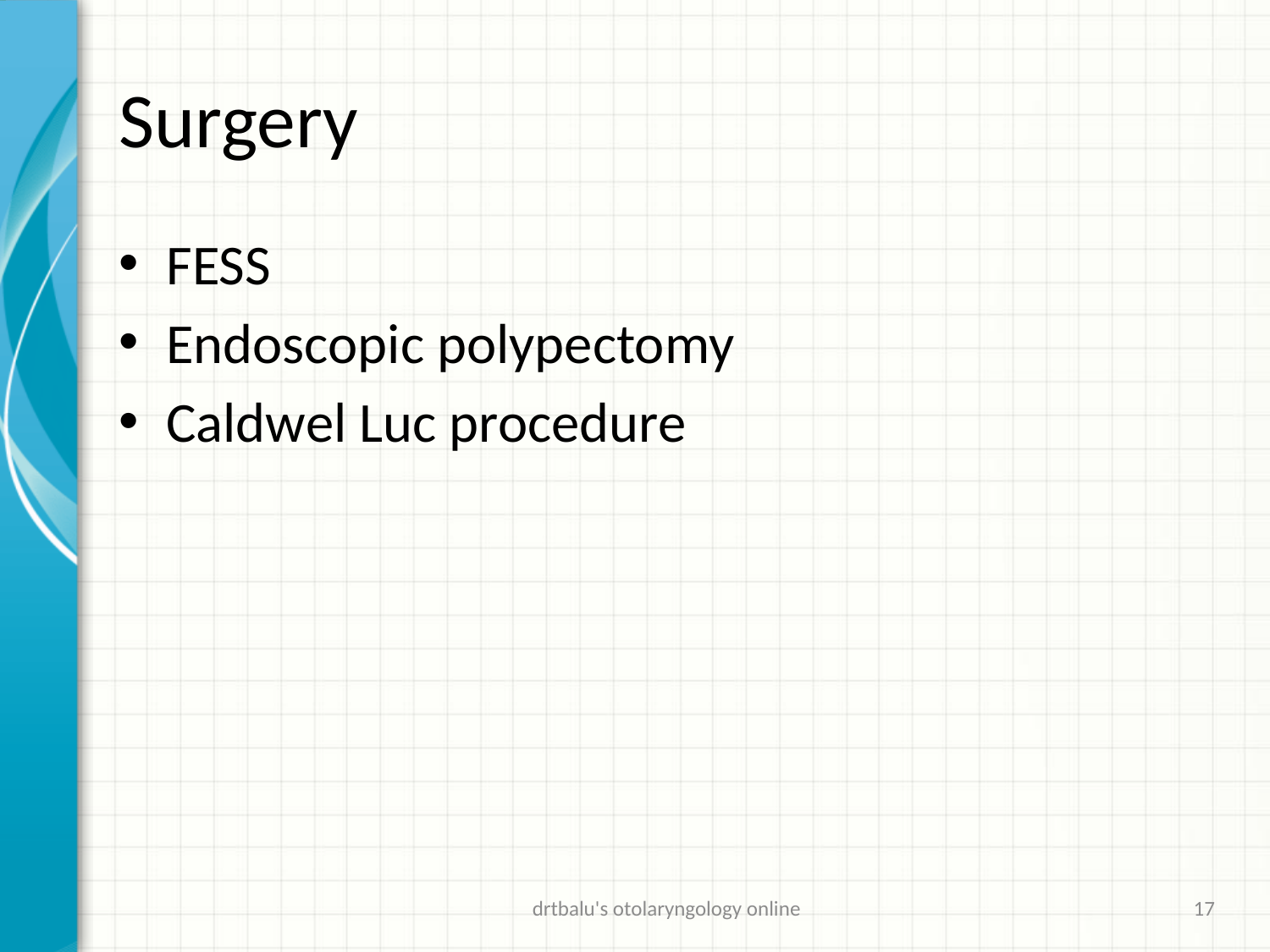

# Surgery
FESS
Endoscopic polypectomy
Caldwel Luc procedure
drtbalu's otolaryngology online
17